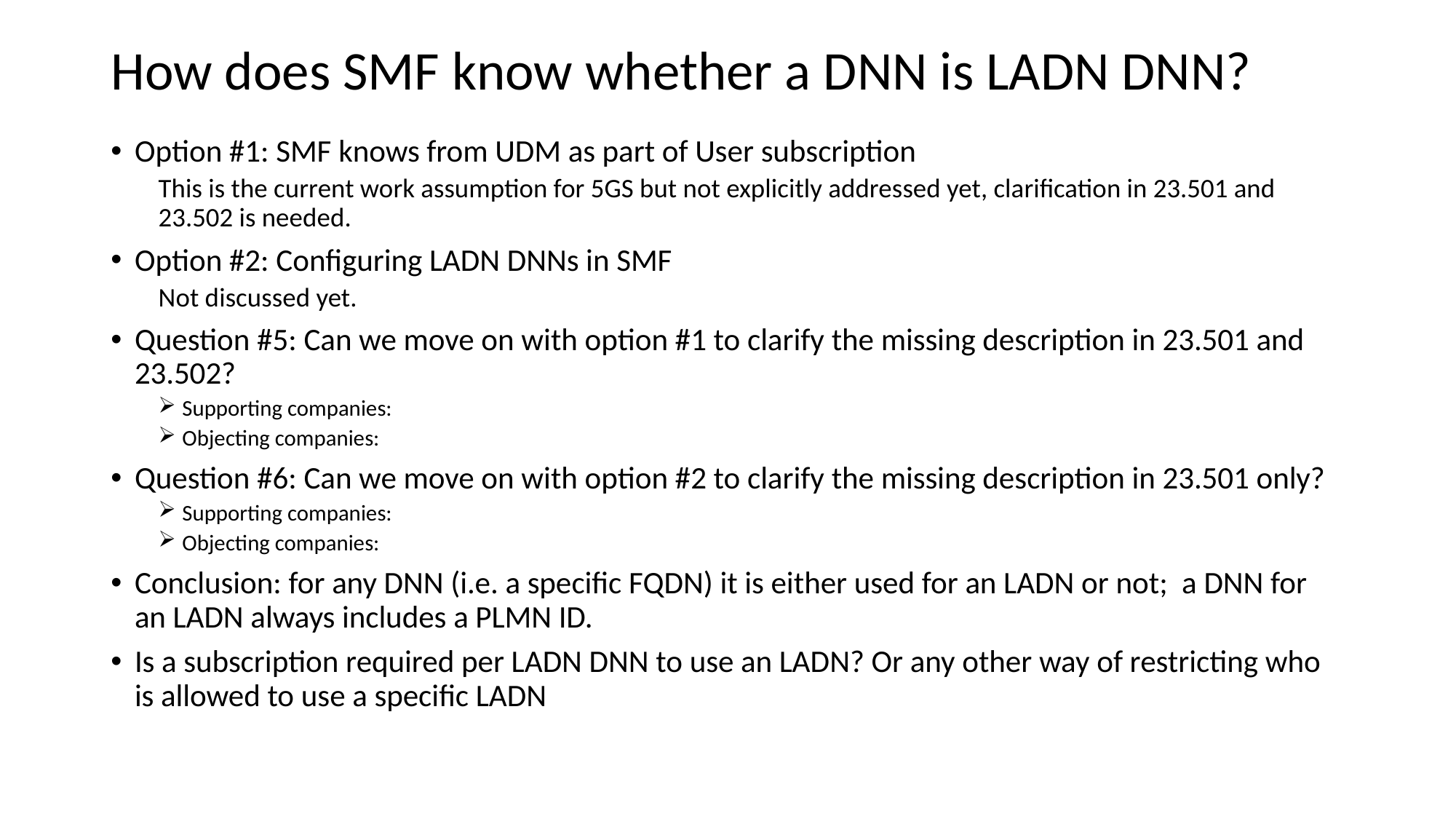

# How does SMF know whether a DNN is LADN DNN?
Option #1: SMF knows from UDM as part of User subscription
This is the current work assumption for 5GS but not explicitly addressed yet, clarification in 23.501 and 23.502 is needed.
Option #2: Configuring LADN DNNs in SMF
Not discussed yet.
Question #5: Can we move on with option #1 to clarify the missing description in 23.501 and 23.502?
Supporting companies:
Objecting companies:
Question #6: Can we move on with option #2 to clarify the missing description in 23.501 only?
Supporting companies:
Objecting companies:
Conclusion: for any DNN (i.e. a specific FQDN) it is either used for an LADN or not;  a DNN for an LADN always includes a PLMN ID.
Is a subscription required per LADN DNN to use an LADN? Or any other way of restricting who is allowed to use a specific LADN